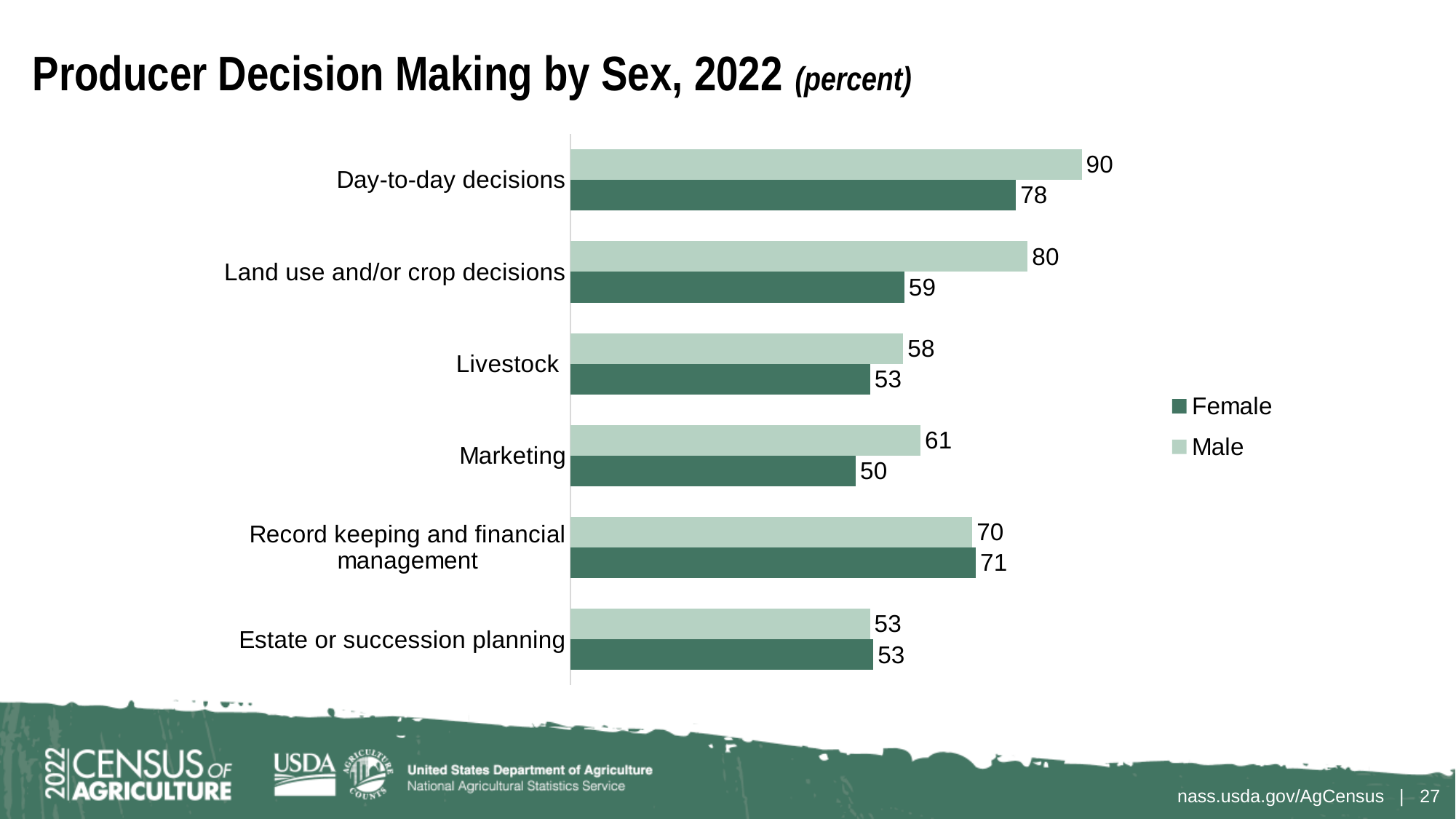

# Producer Decision Making by Sex, 2022 (percent)

### Chart

| Category | Male | Female  |
|---|---|---|
| Day-to-day decisions | 0.8966904850748004 | 0.7813788553521359 |
| Land use and/or crop decisions | 0.8018529598691306 | 0.585696719102885 |
| Livestock  | 0.5835879102115182 | 0.525518360841527 |
| Marketing | 0.6139045036611613 | 0.5003682456320843 |
| Record keeping and financial management | 0.7049133725209578 | 0.7109949490743236 |
| Estate or succession planning | 0.525435975504788 | 0.5311702372612324 |